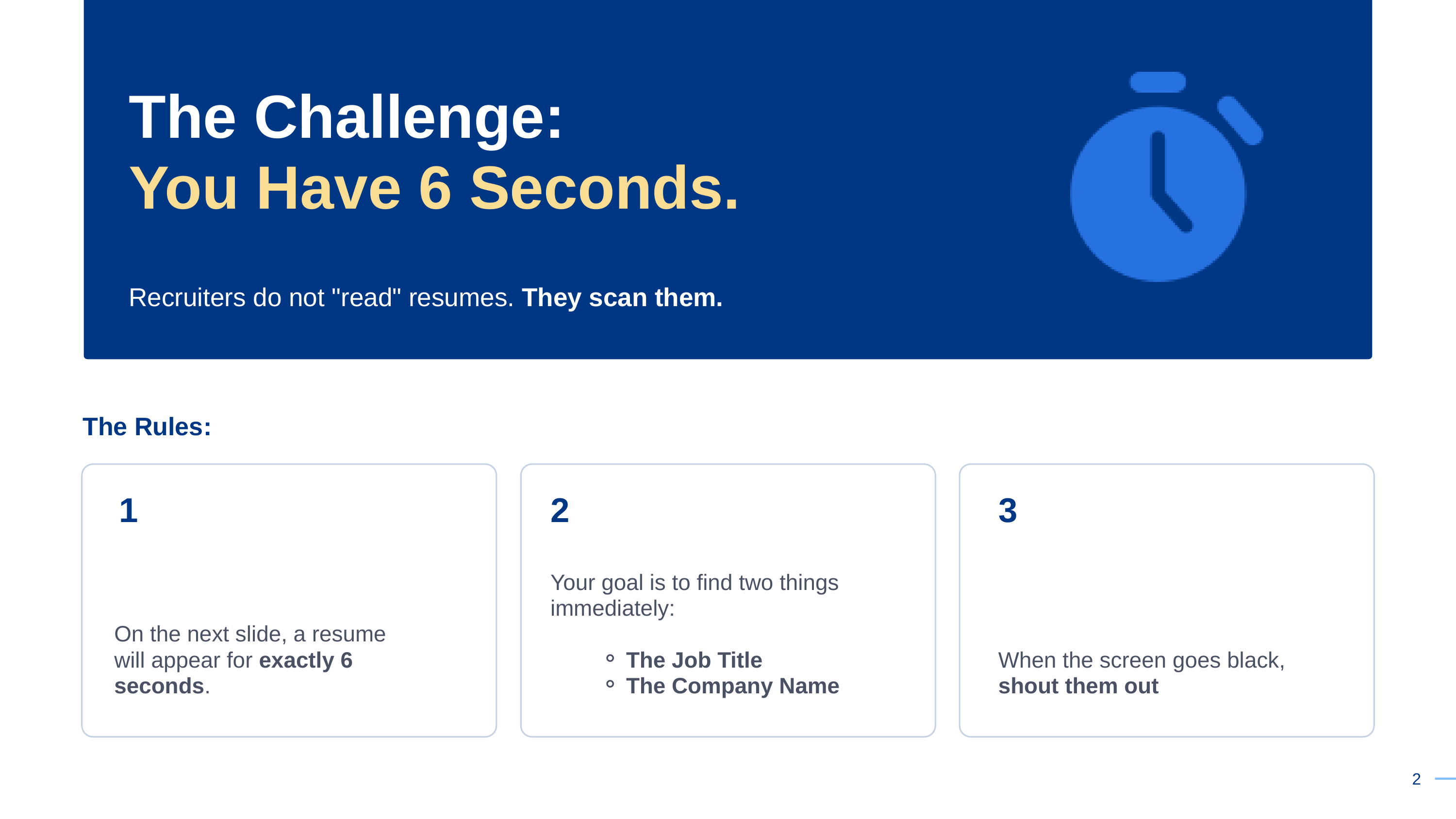

The Challenge:
You Have 6 Seconds.
Recruiters do not "read" resumes. They scan them.
The Rules:

1
2
3
Your goal is to find two things immediately:

The Job Title
The Company Name
On the next slide, a resume will appear for exactly 6 seconds.
When the screen goes black, shout them out
2